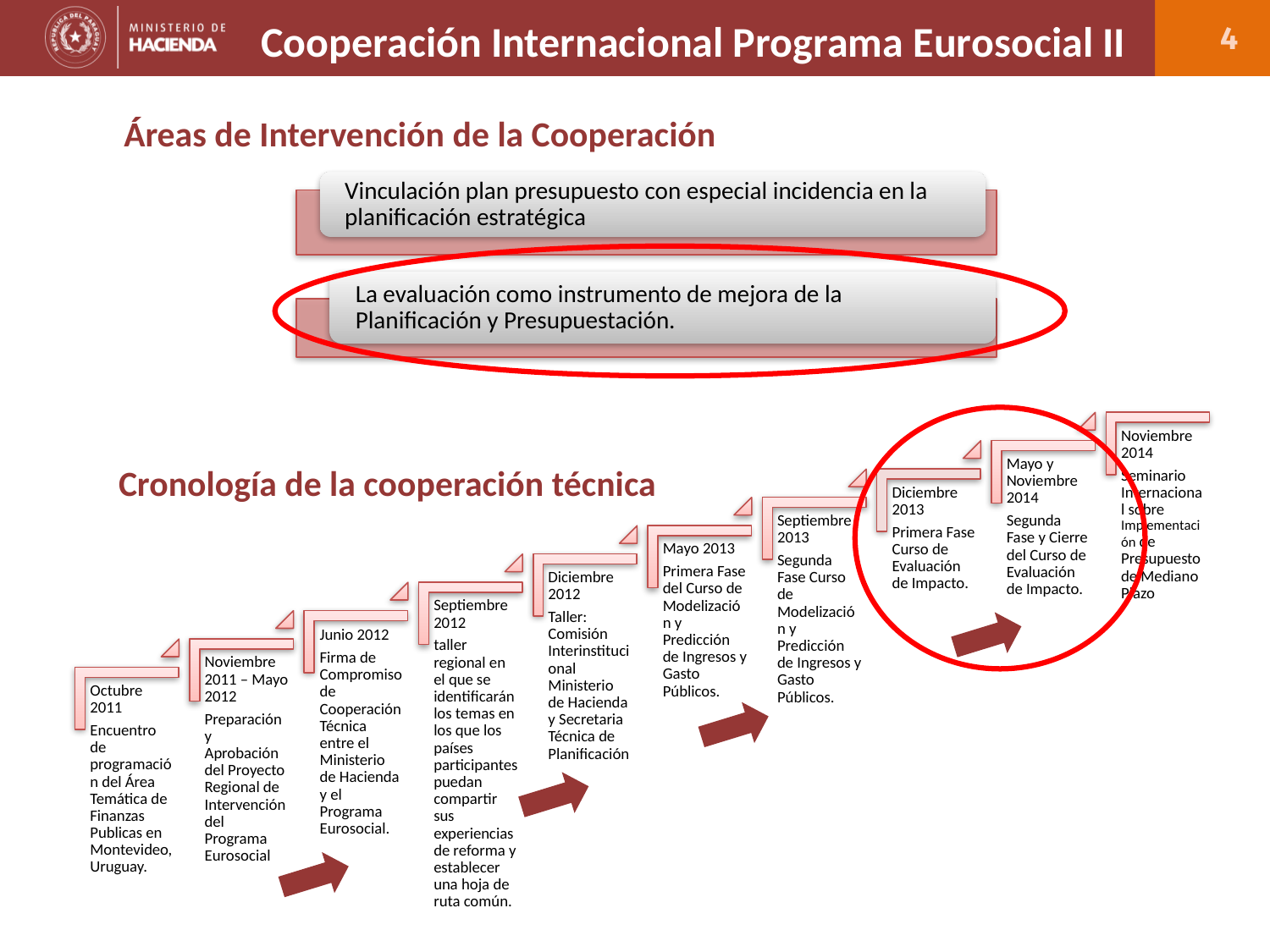

# Cooperación Internacional Programa Eurosocial II
4
Áreas de Intervención de la Cooperación
Vinculación plan presupuesto con especial incidencia en la planificación estratégica
La evaluación como instrumento de mejora de la Planificación y Presupuestación.

Octubre 2011
Encuentro de programación del Área Temática de Finanzas Publicas en Montevideo, Uruguay.
Noviembre 2011 – Mayo 2012
Preparación y Aprobación del Proyecto Regional de Intervención del Programa Eurosocial
Junio 2012
Firma de Compromiso de Cooperación Técnica entre el Ministerio de Hacienda y el Programa Eurosocial.
Septiembre 2012
taller regional en el que se identificarán los temas en los que los países participantes puedan compartir sus experiencias de reforma y establecer una hoja de ruta común.
Diciembre 2012
Taller: Comisión Interinstitucional Ministerio de Hacienda  y Secretaria Técnica de Planificación
Mayo 2013
Primera Fase del Curso de Modelización y Predicción de Ingresos y Gasto Públicos.
Septiembre 2013
Segunda Fase Curso de Modelización y Predicción de Ingresos y Gasto Públicos.
Diciembre 2013
Primera Fase Curso de Evaluación de Impacto.
Mayo y Noviembre 2014
Segunda Fase y Cierre del Curso de Evaluación de Impacto.
Noviembre 2014
Seminario Internacional sobre Implementación de Presupuesto de Mediano Plazo

Cronología de la cooperación técnica